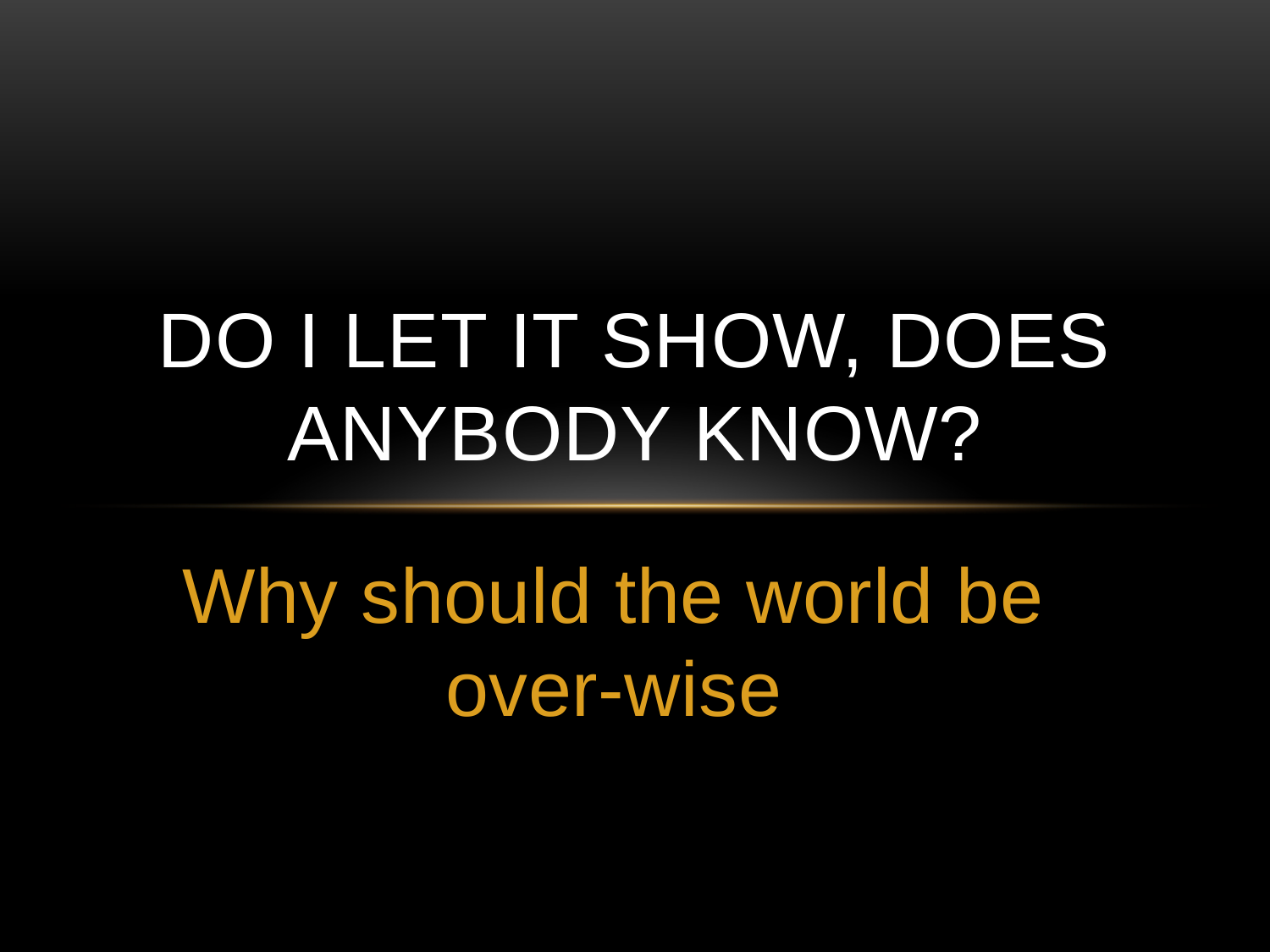

# Do I let it show, does anybody know?
Why should the world be over-wise